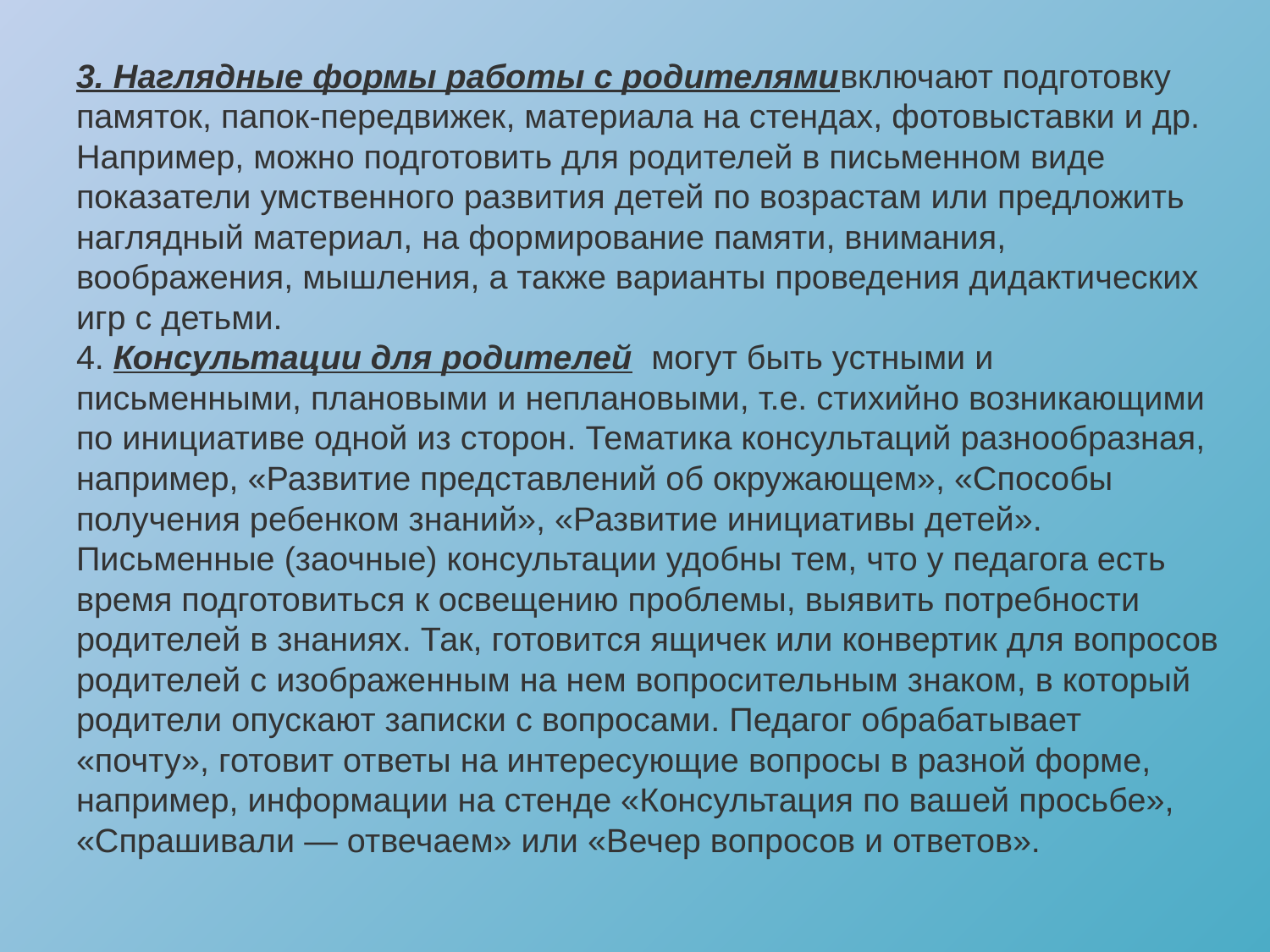

# 3. Наглядные формы работы с родителямивключают подготовку памяток, папок-передвижек, материала на стендах, фотовыставки и др. Например, можно подготовить для родителей в письменном виде показатели умственного развития детей по возрастам или предложить наглядный материал, на формирование памяти, внимания, воображения, мышления, а также варианты проведения дидактических игр с детьми. 4. Консультации для родителей  могут быть устными и письменными, плановыми и неплановыми, т.е. стихийно возникающими по инициативе одной из сторон. Тематика консультаций разнообразная, например, «Развитие представлений об окружающем», «Способы получения ребенком знаний», «Развитие инициативы детей». Письменные (заочные) консультации удобны тем, что у педагога есть время подготовиться к освещению проблемы, выявить потребности родителей в знаниях. Так, готовится ящичек или конвертик для вопросов родителей с изображенным на нем вопросительным знаком, в который родители опускают записки с вопросами. Педагог обрабатывает «почту», готовит ответы на интересующие вопросы в разной форме, например, информации на стенде «Консультация по вашей просьбе», «Спрашивали — отвечаем» или «Вечер вопросов и ответов».